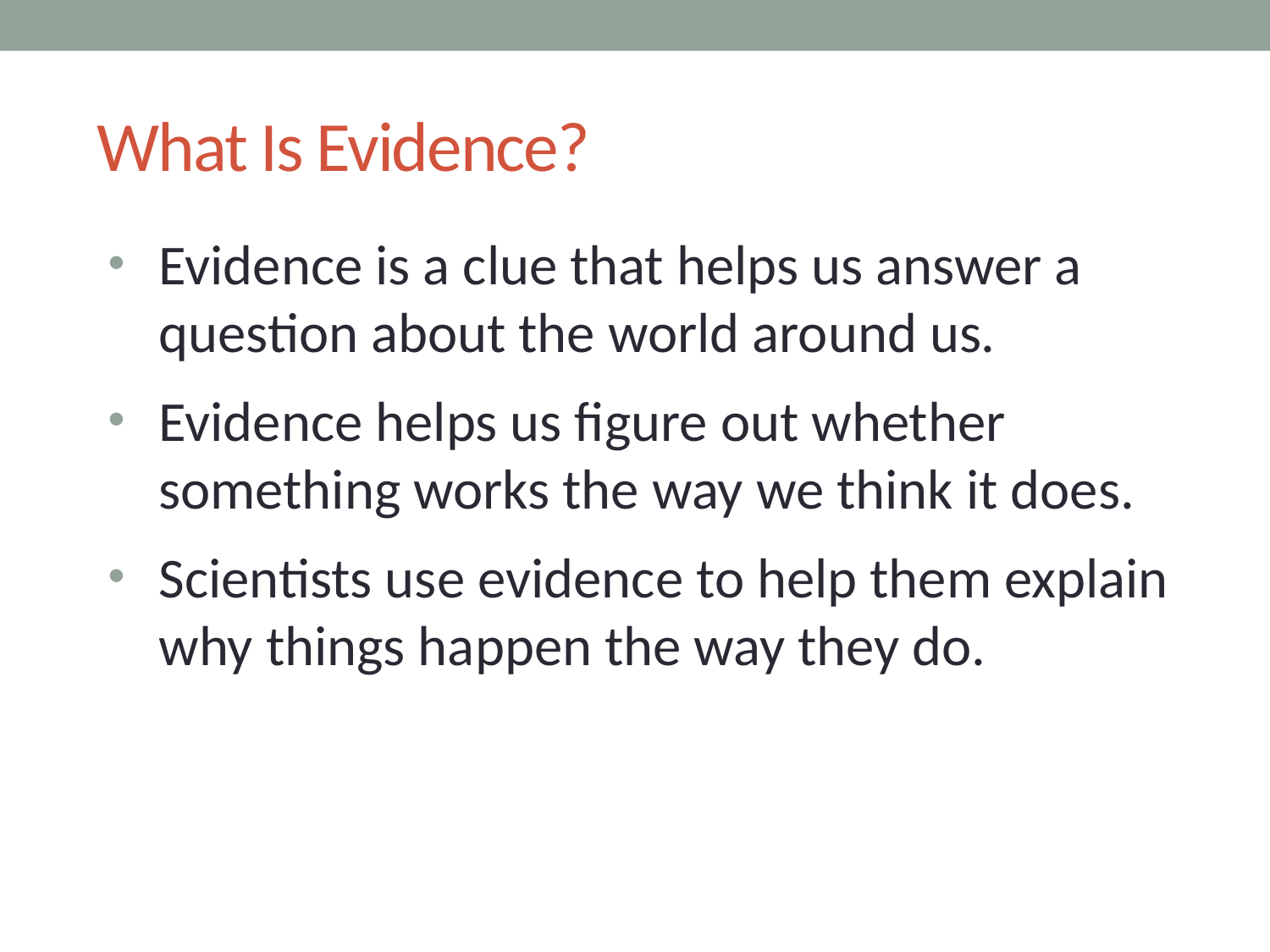

# What Is Evidence?
Evidence is a clue that helps us answer a question about the world around us.
Evidence helps us figure out whether something works the way we think it does.
Scientists use evidence to help them explain why things happen the way they do.